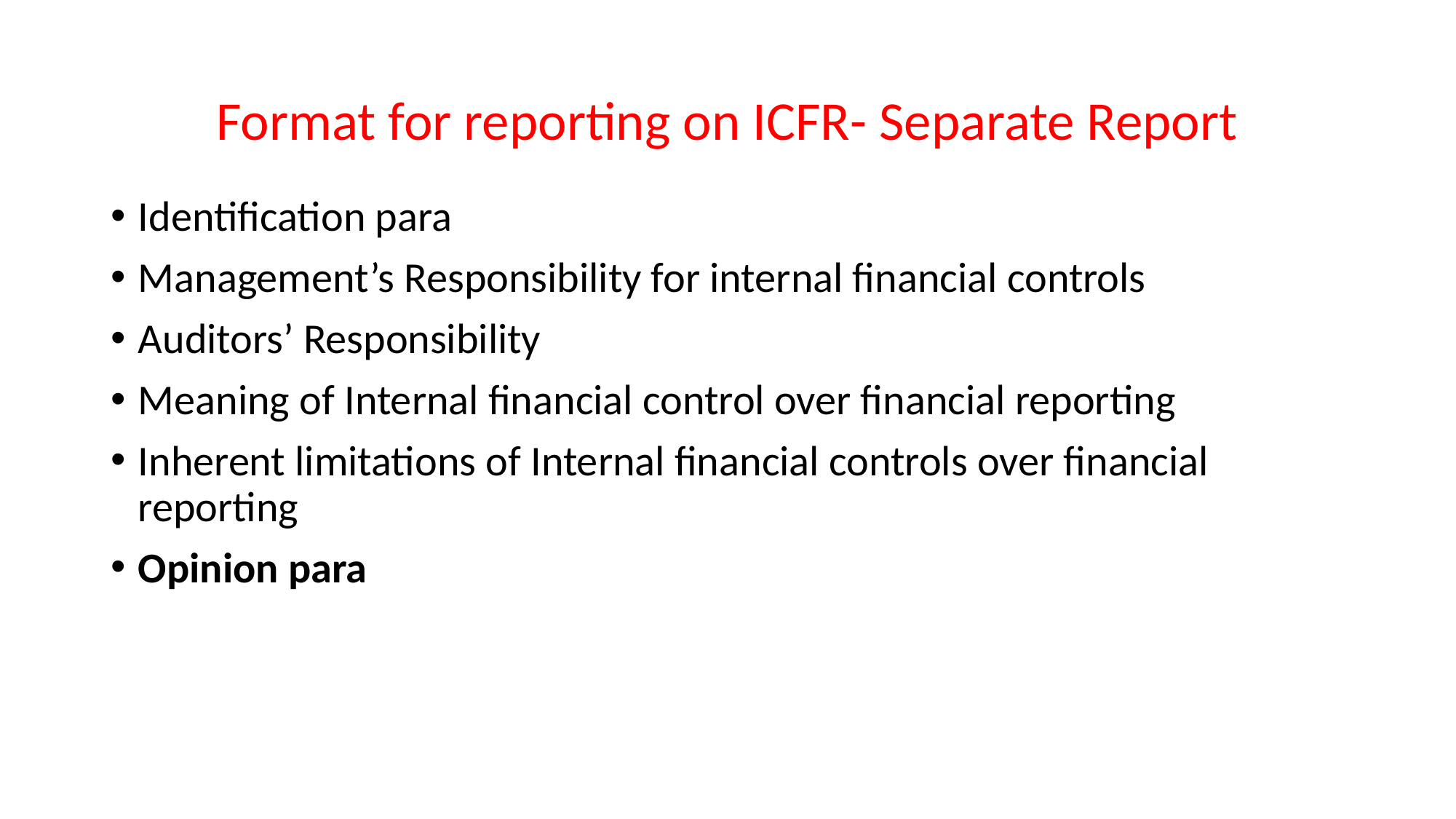

# Format for reporting on ICFR- Separate Report
Identification para
Management’s Responsibility for internal financial controls
Auditors’ Responsibility
Meaning of Internal financial control over financial reporting
Inherent limitations of Internal financial controls over financial reporting
Opinion para